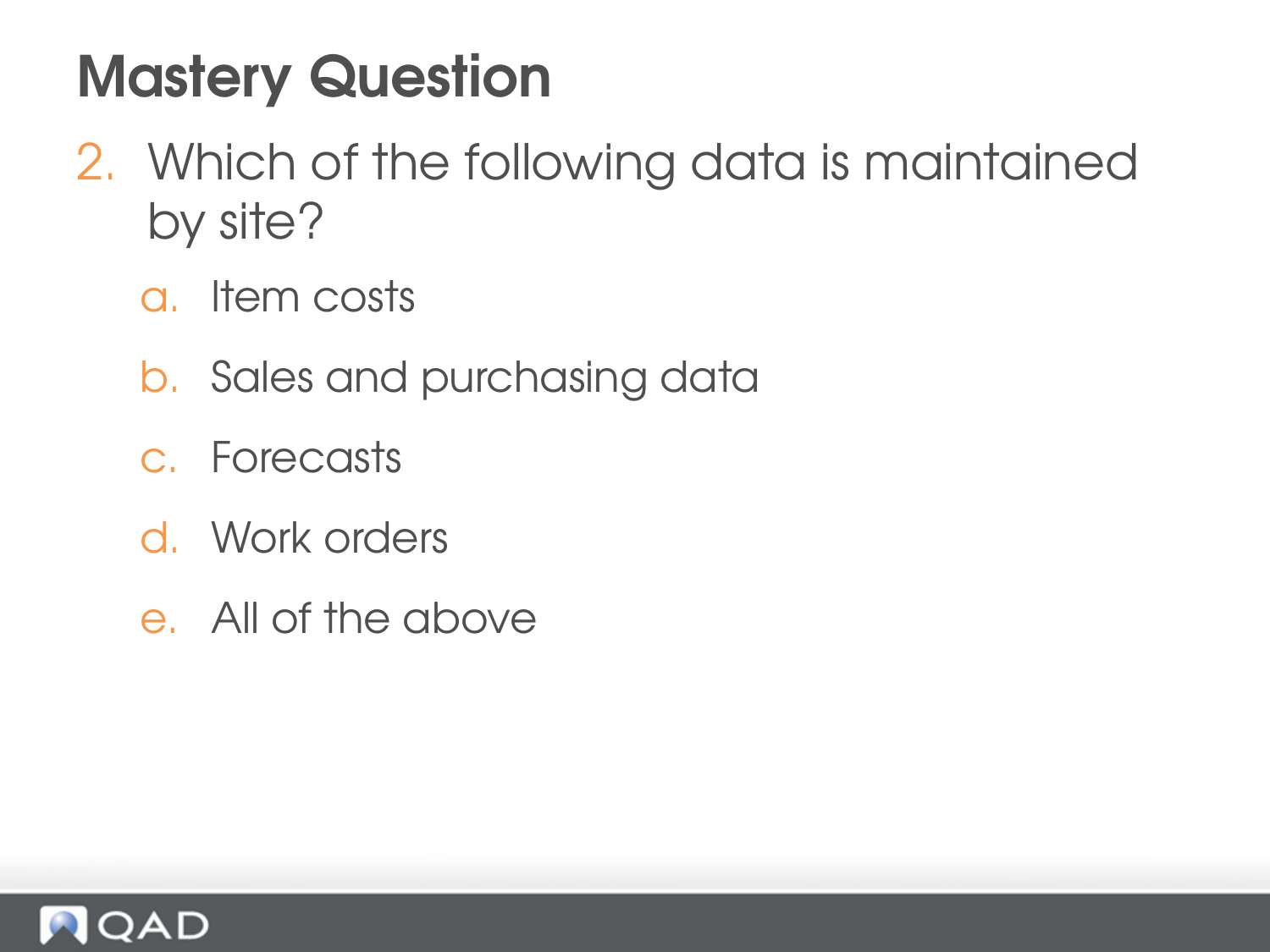

# Mastery Question
Which of the following data is maintained by site?
Item costs
Sales and purchasing data
Forecasts
Work orders
All of the above